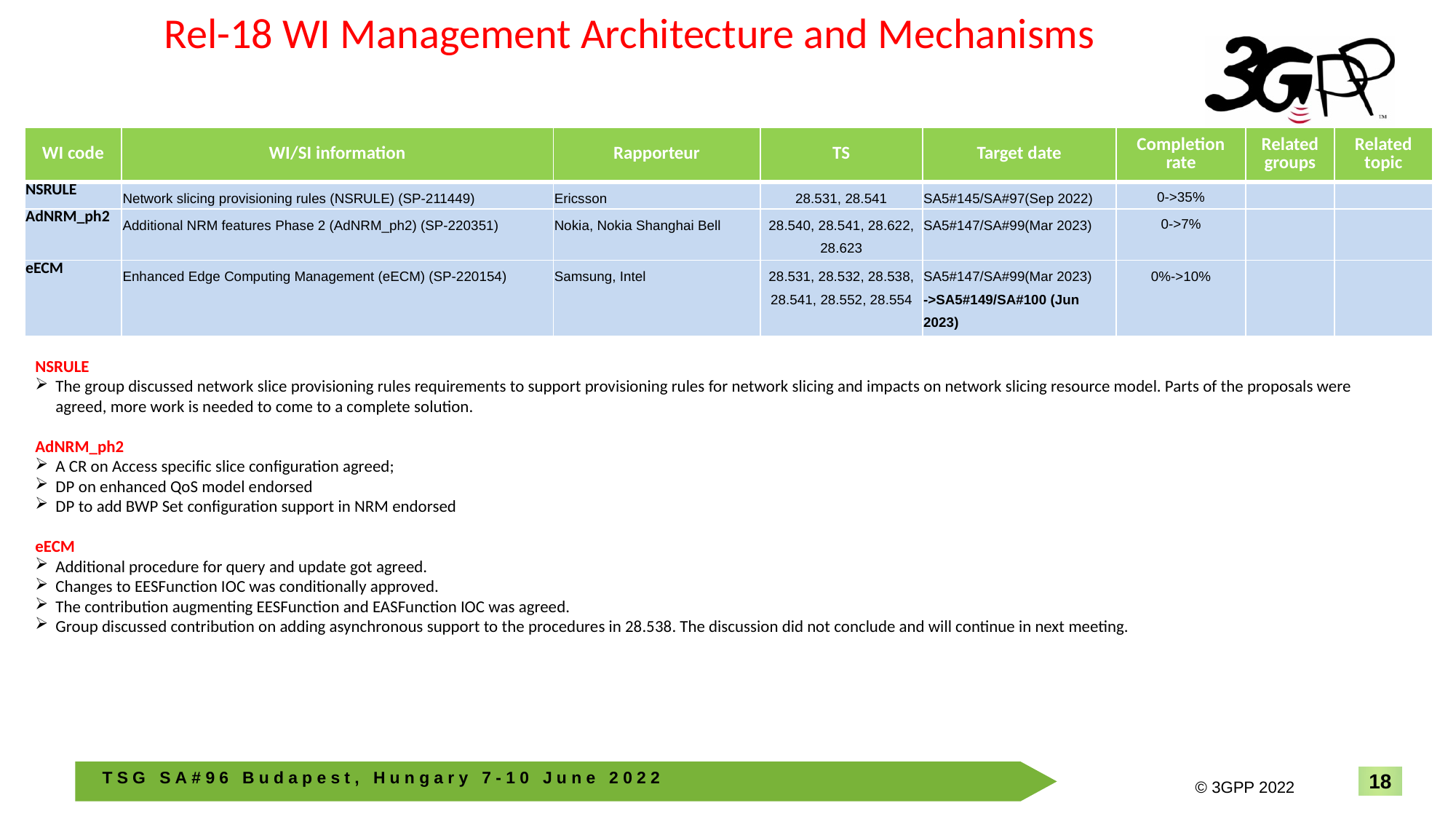

Rel-18 WI Management Architecture and Mechanisms
| WI code | WI/SI information | Rapporteur | TS | Target date | Completion rate | Related groups | Related topic |
| --- | --- | --- | --- | --- | --- | --- | --- |
| NSRULE | Network slicing provisioning rules (NSRULE) (SP-211449) | Ericsson | 28.531, 28.541 | SA5#145/SA#97(Sep 2022) | 0->35% |  |  |
| AdNRM\_ph2 | Additional NRM features Phase 2 (AdNRM\_ph2) (SP-220351) | Nokia, Nokia Shanghai Bell | 28.540, 28.541, 28.622, 28.623 | SA5#147/SA#99(Mar 2023) | 0->7% |  |  |
| eECM | Enhanced Edge Computing Management (eECM) (SP-220154) | Samsung, Intel | 28.531, 28.532, 28.538, 28.541, 28.552, 28.554 | SA5#147/SA#99(Mar 2023) ->SA5#149/SA#100 (Jun 2023) | 0%->10% |  |  |
Working Progress
NSRULE
The group discussed network slice provisioning rules requirements to support provisioning rules for network slicing and impacts on network slicing resource model. Parts of the proposals were agreed, more work is needed to come to a complete solution.

AdNRM_ph2
A CR on Access specific slice configuration agreed;
DP on enhanced QoS model endorsed
DP to add BWP Set configuration support in NRM endorsed

eECM
Additional procedure for query and update got agreed.
Changes to EESFunction IOC was conditionally approved.
The contribution augmenting EESFunction and EASFunction IOC was agreed.
Group discussed contribution on adding asynchronous support to the procedures in 28.538. The discussion did not conclude and will continue in next meeting.